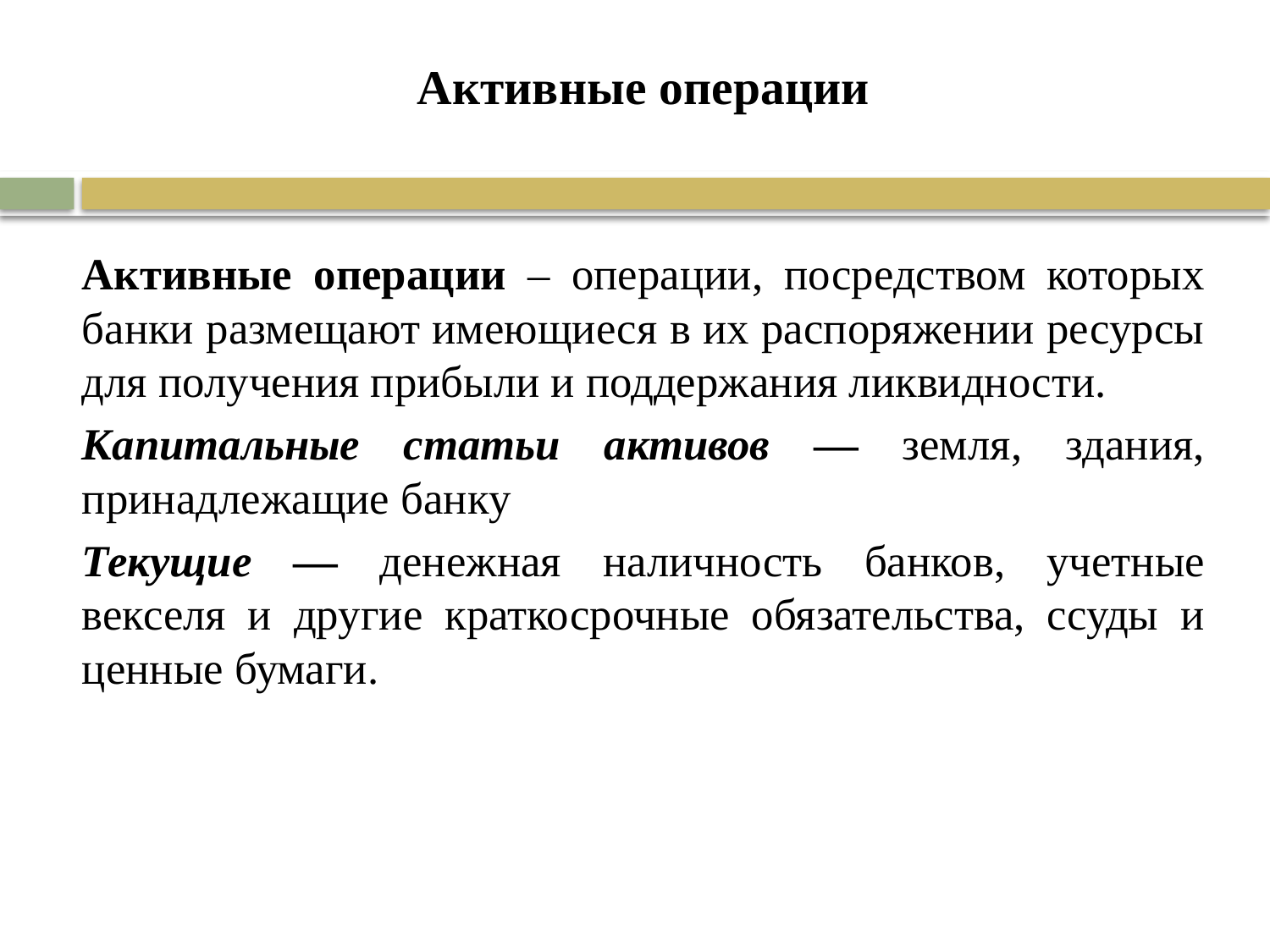

Активные операции

Активные операции – операции, посредством которых банки размещают имеющиеся в их распоряжении ресурсы для получения прибыли и поддержания ликвидности.
Капитальные статьи активов — земля, здания, принадлежащие банку
Текущие — денежная наличность банков, учетные векселя и другие краткосрочные обязательства, ссуды и ценные бумаги.